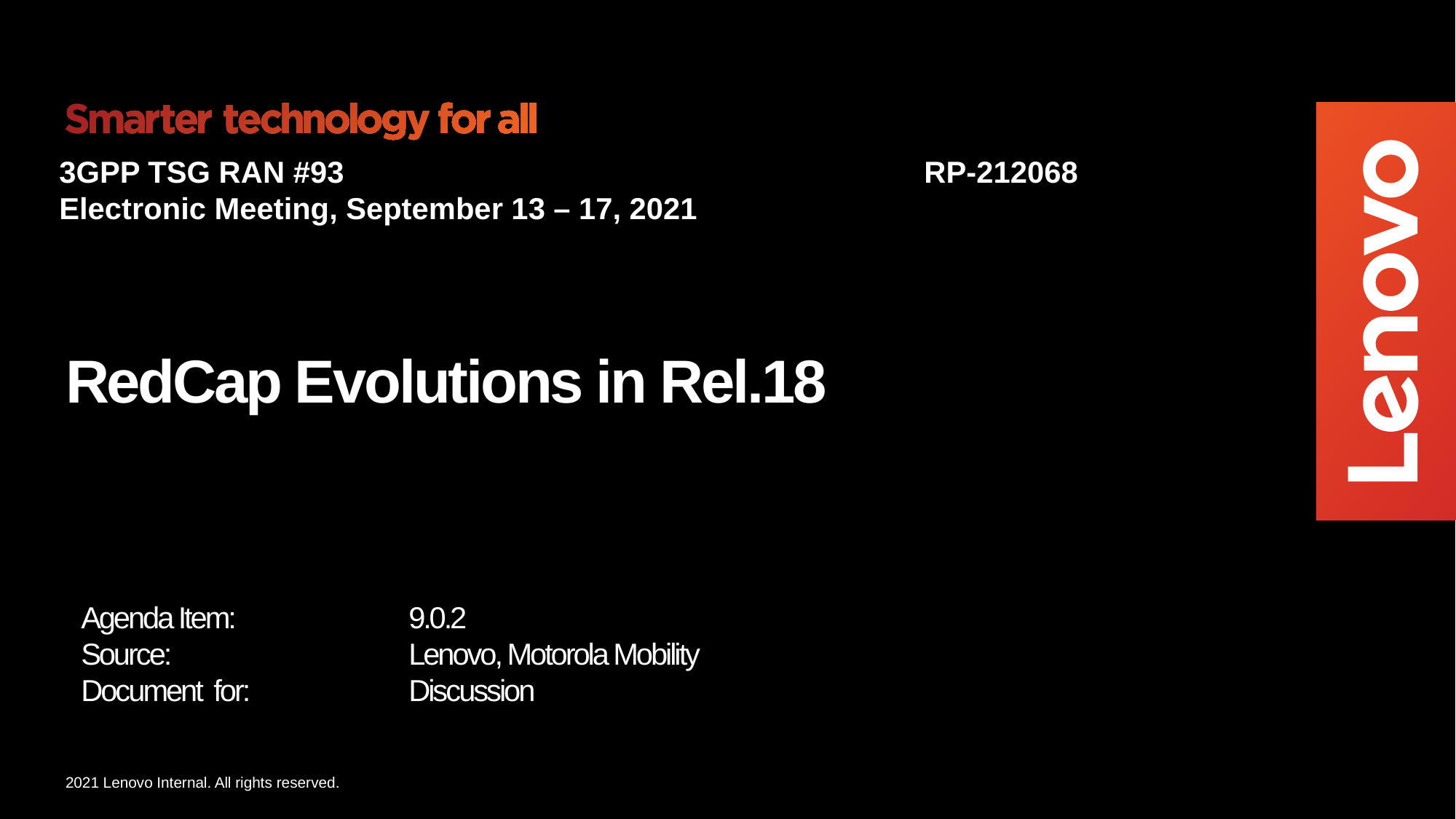

3GPP TSG RAN #93	                  	             		            RP-212068
Electronic Meeting, September 13 – 17, 2021
# RedCap Evolutions in Rel.18
Agenda Item:		9.0.2
Source:			Lenovo, Motorola Mobility
Document  for:		Discussion
 5G Team / Lenovo Research / MBG